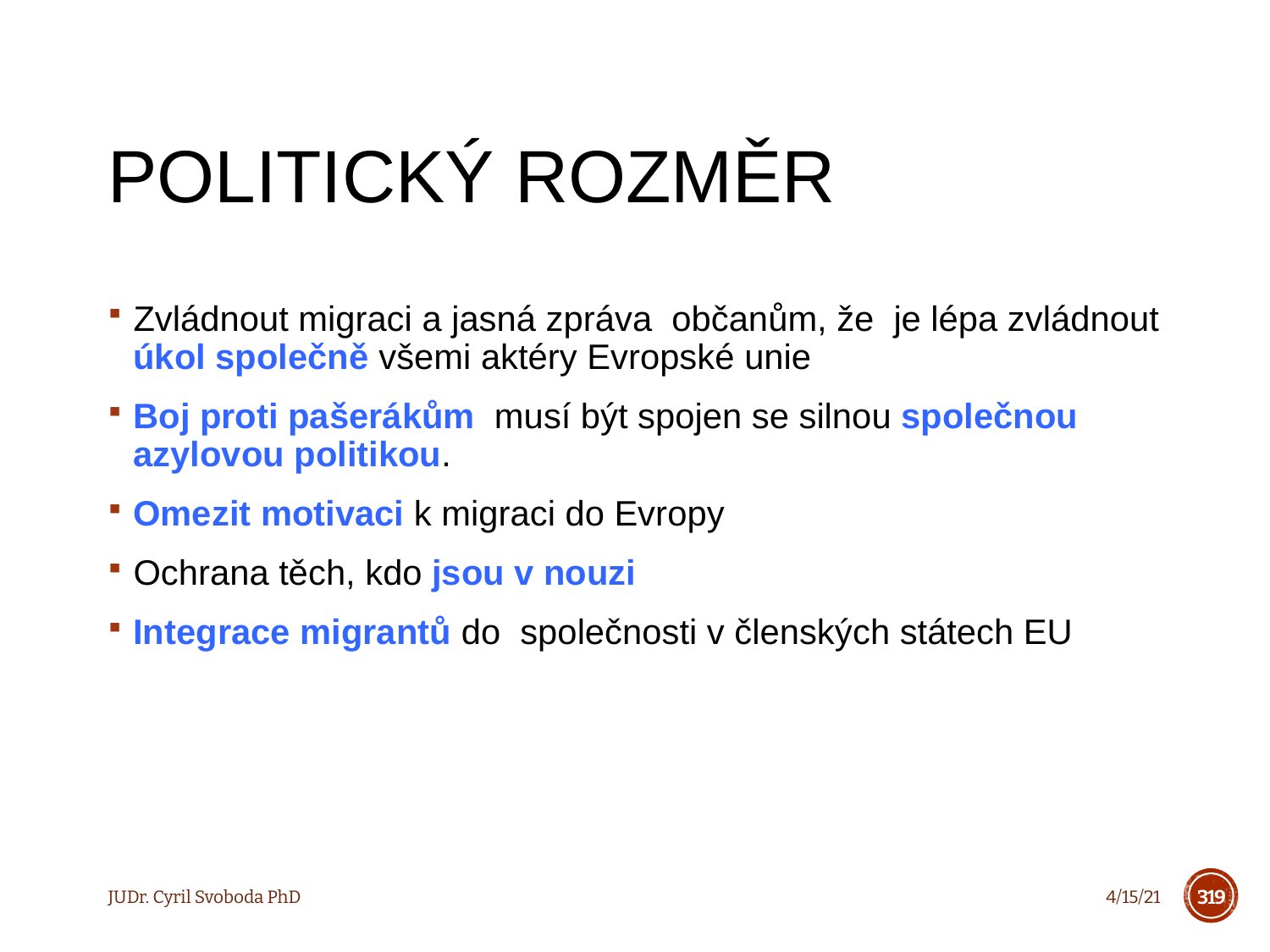

# Politický rozměr
Zvládnout migraci a jasná zpráva  občanům, že  je lépa zvládnout úkol společně všemi aktéry Evropské unie
Boj proti pašerákům  musí být spojen se silnou společnou azylovou politikou.
Omezit motivaci k migraci do Evropy
Ochrana těch, kdo jsou v nouzi
Integrace migrantů do  společnosti v členských státech EU
JUDr. Cyril Svoboda PhD
4/15/21
319